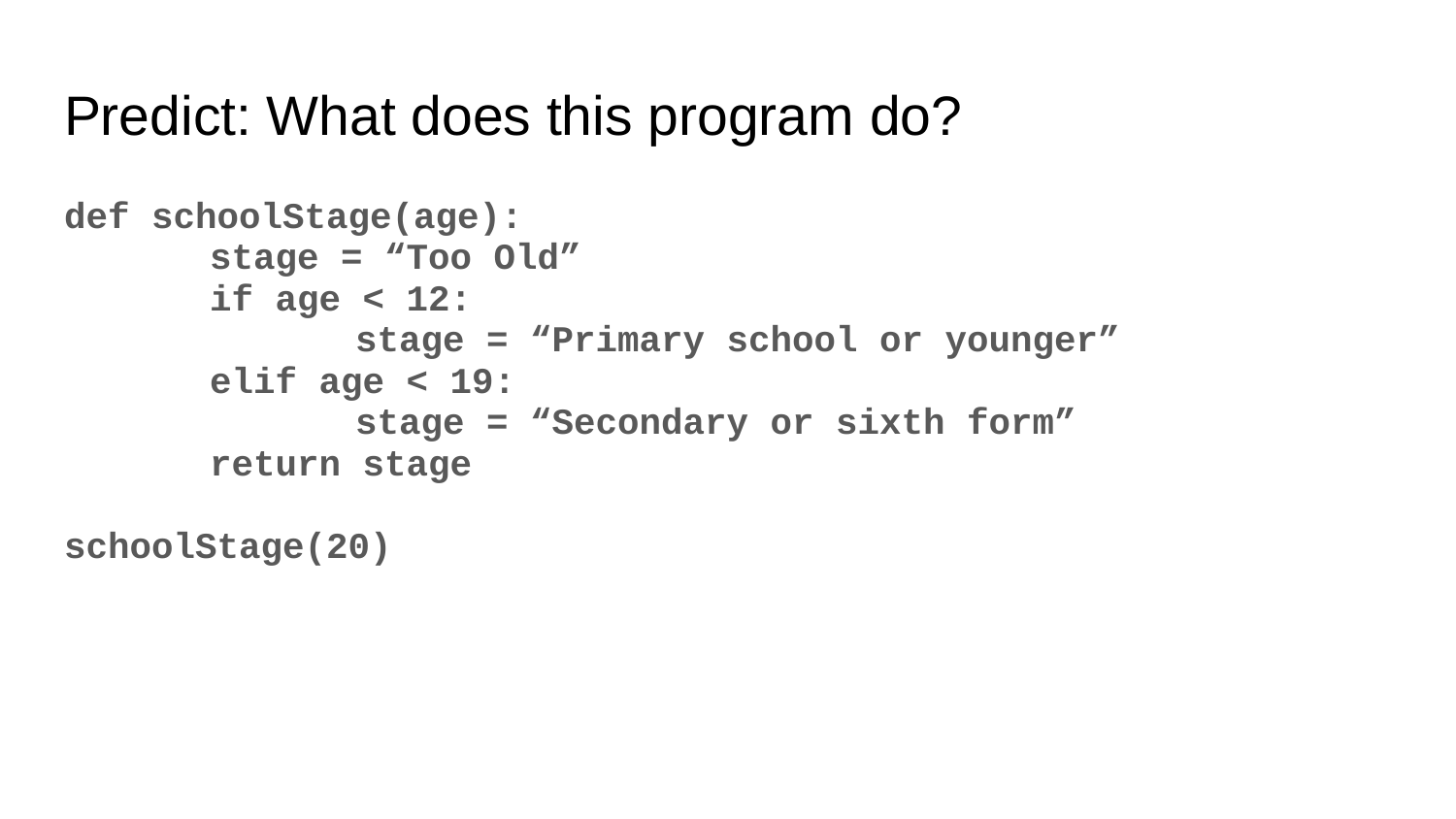

# Predict: What does this program do?
def schoolStage(age):
	stage = “Too Old”
	if age < 12:
		stage = “Primary school or younger”
	elif age < 19:
		stage = “Secondary or sixth form”
	return stage

schoolStage(20)